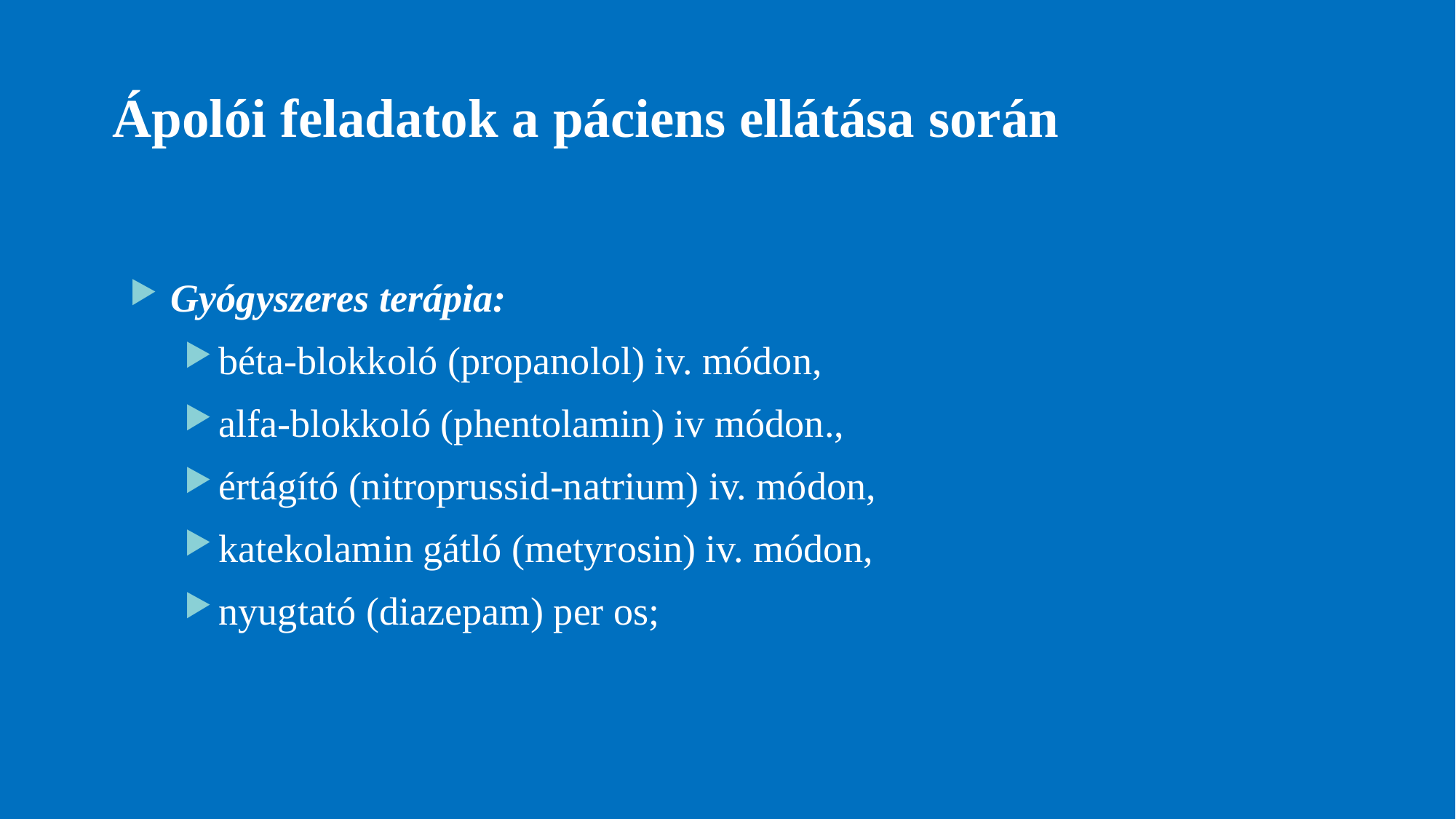

# Ápolói feladatok a páciens ellátása során

Gyógyszeres terápia:
béta-blokkoló (propanolol) iv. módon,
alfa-blokkoló (phentolamin) iv módon.,
értágító (nitroprussid-natrium) iv. módon,
katekolamin gátló (metyrosin) iv. módon,
nyugtató (diazepam) per os;